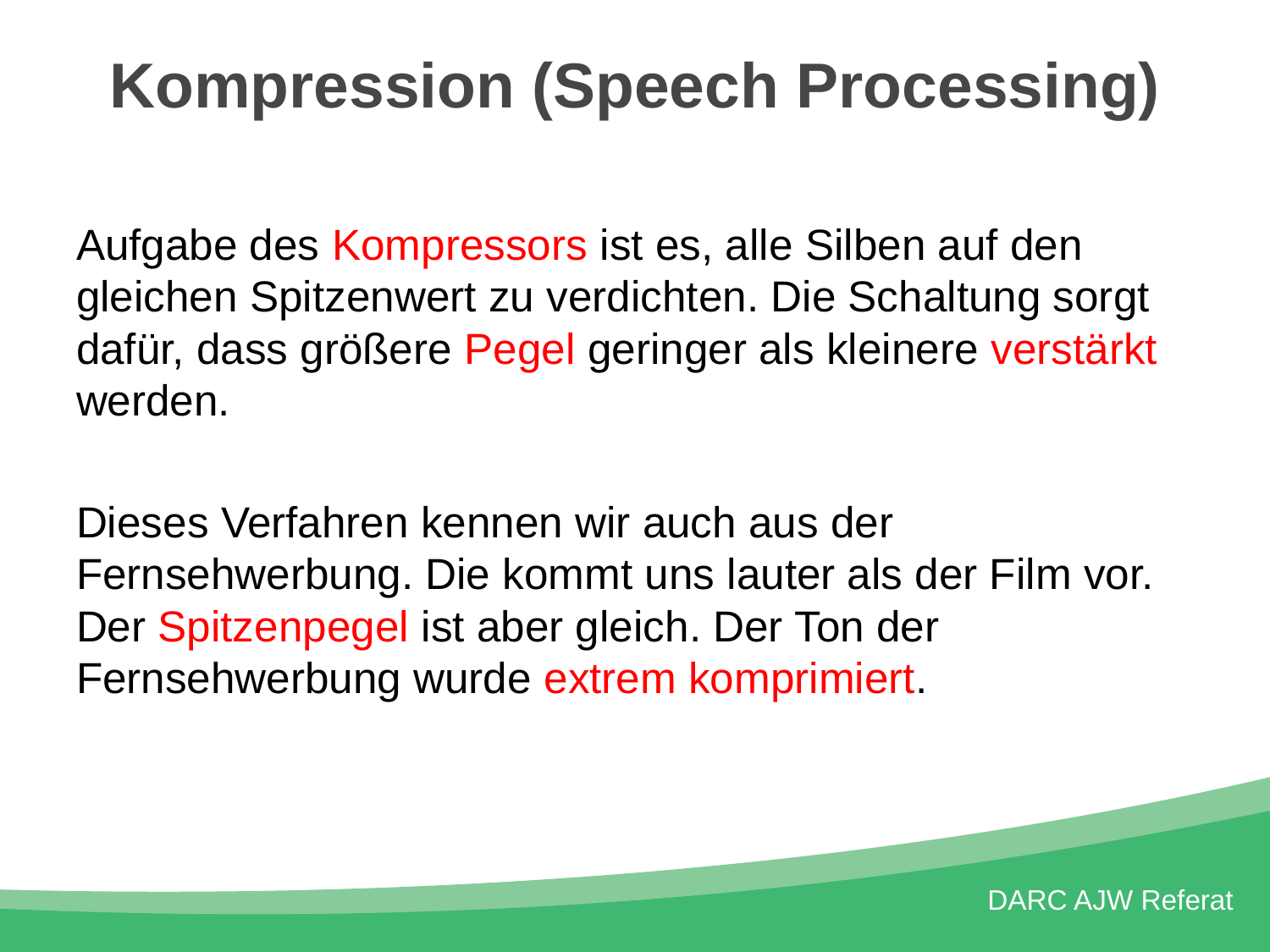

# Kompression (Speech Processing)

Aufgabe des Kompressors ist es, alle Silben auf den gleichen Spitzenwert zu verdichten. Die Schaltung sorgt dafür, dass größere Pegel geringer als kleinere verstärkt werden.

Dieses Verfahren kennen wir auch aus der Fernsehwerbung. Die kommt uns lauter als der Film vor. Der Spitzenpegel ist aber gleich. Der Ton der Fernsehwerbung wurde extrem komprimiert.